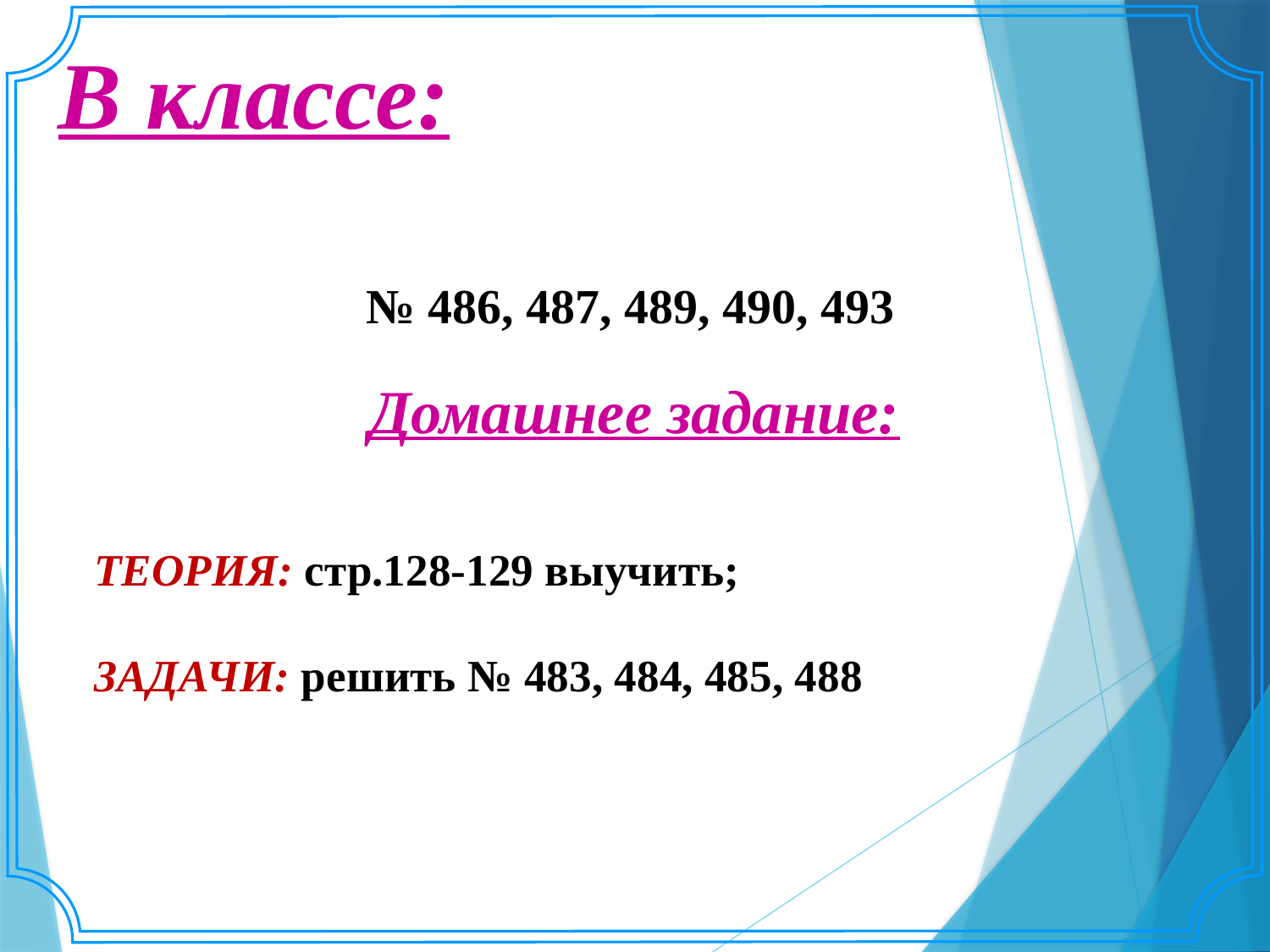

# В классе:
№ 486, 487, 489, 490, 493
Домашнее задание:
ТЕОРИЯ: стр.128-129 выучить;
ЗАДАЧИ: решить № 483, 484, 485, 488